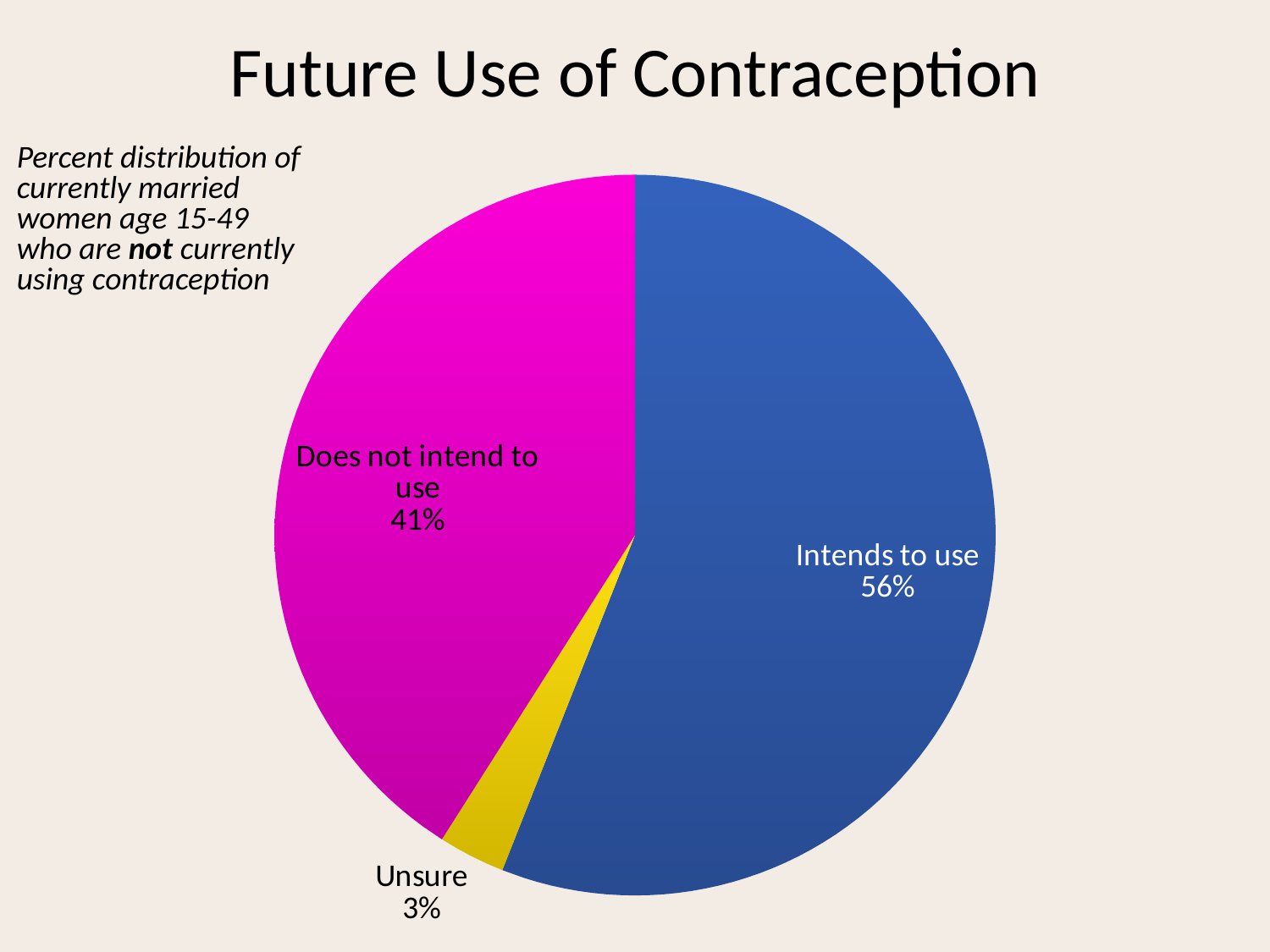

# Future Use of Contraception
Percent distribution of currently married
women age 15-49 who are not currently
using contraception

### Chart

| Category | Sales |
|---|---|
| Intends to use | 56.0 |
| Unsure | 3.0 |
| Does not intend to use | 41.0 |